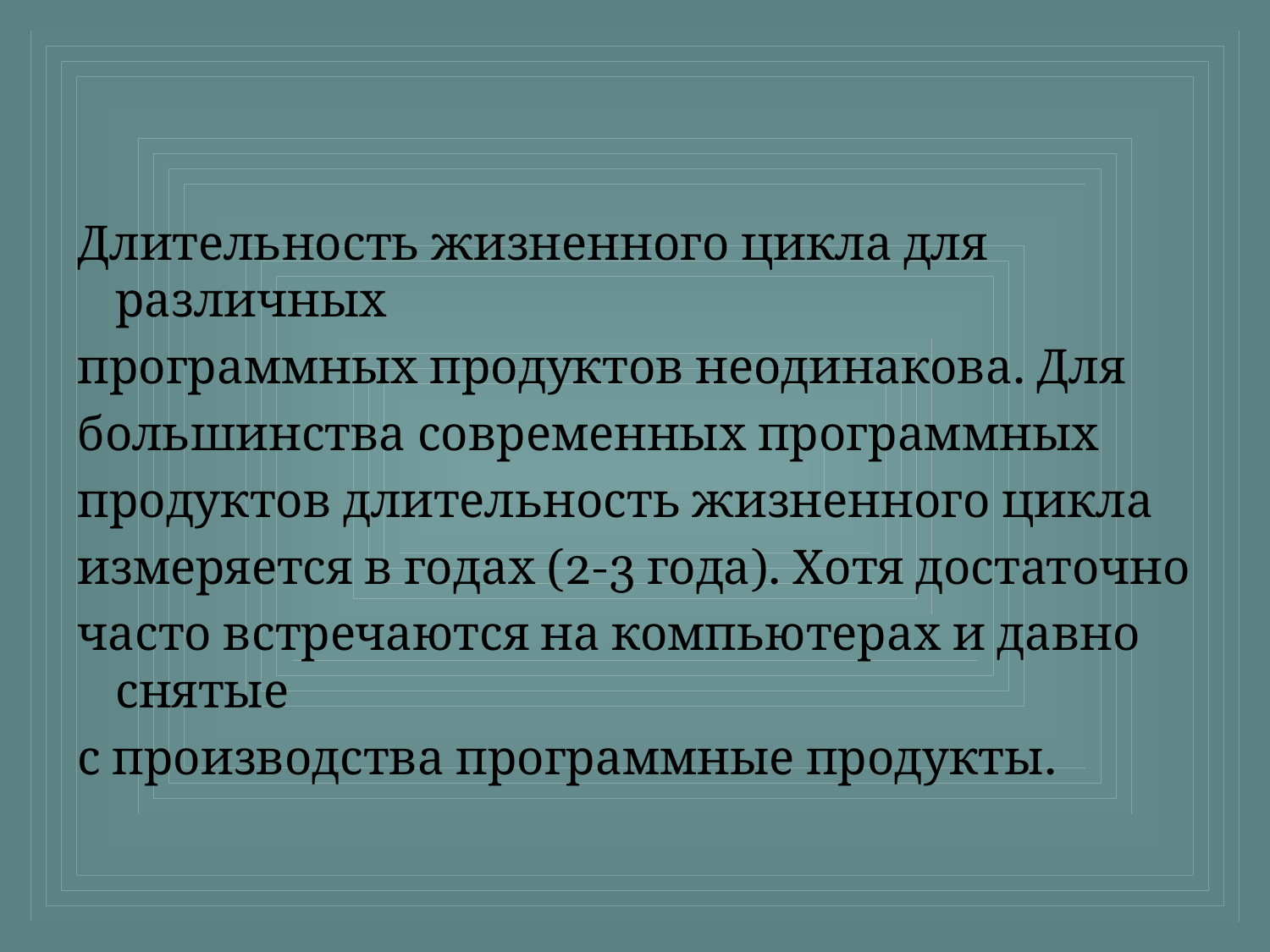

Длительность жизненного цикла для различных
программных продуктов неодинакова. Для
большинства современных программных
продуктов длительность жизненного цикла
измеряется в годах (2-3 года). Хотя достаточно
часто встречаются на компьютерах и давно снятые
с производства программные продукты.